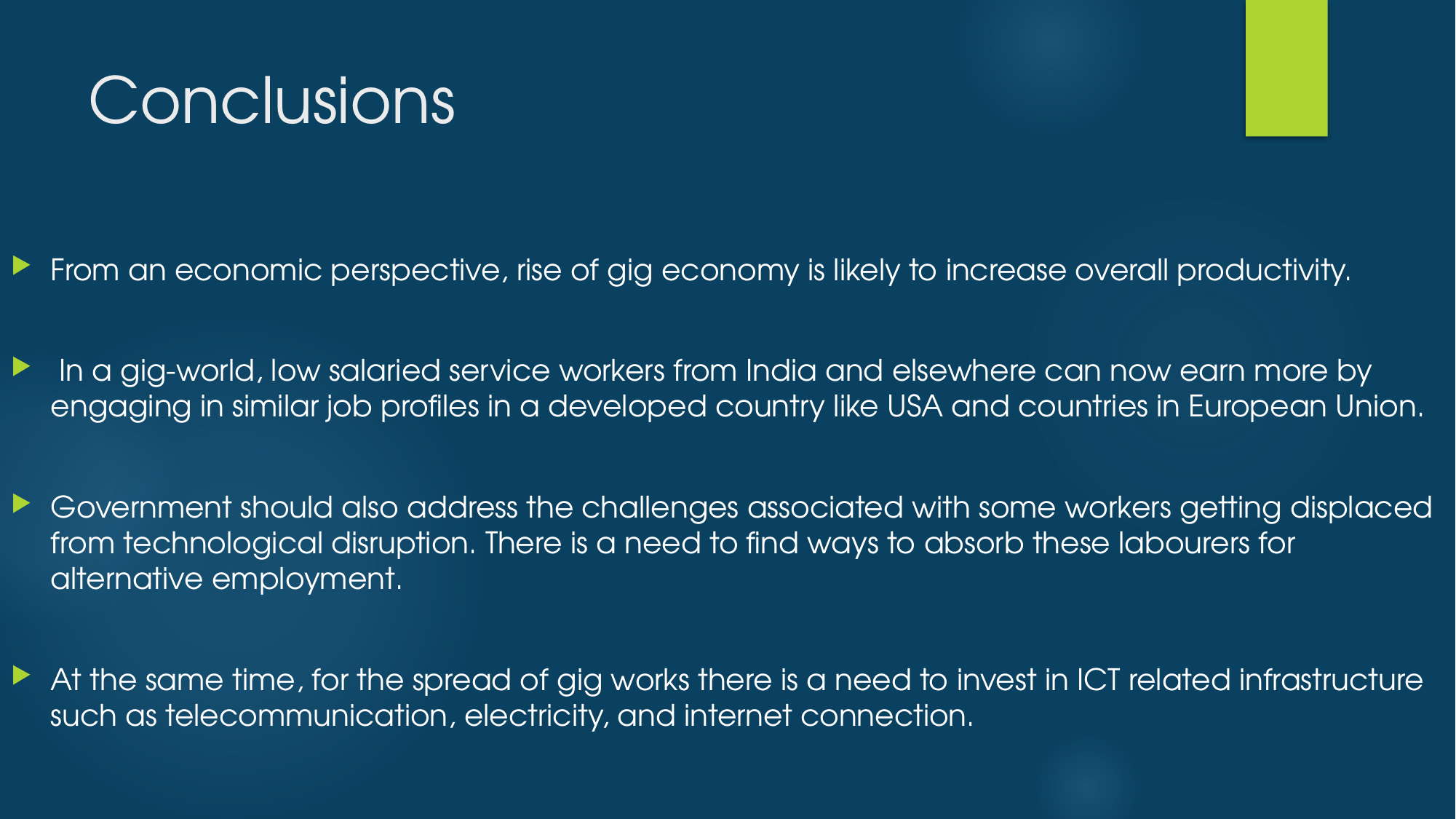

# Conclusions
From an economic perspective, rise of gig economy is likely to increase overall productivity.

 In a gig-world, low salaried service workers from India and elsewhere can now earn more by engaging in similar job profiles in a developed country like USA and countries in European Union.

Government should also address the challenges associated with some workers getting displaced from technological disruption. There is a need to find ways to absorb these labourers for alternative employment.

At the same time, for the spread of gig works there is a need to invest in ICT related infrastructure such as telecommunication, electricity, and internet connection.